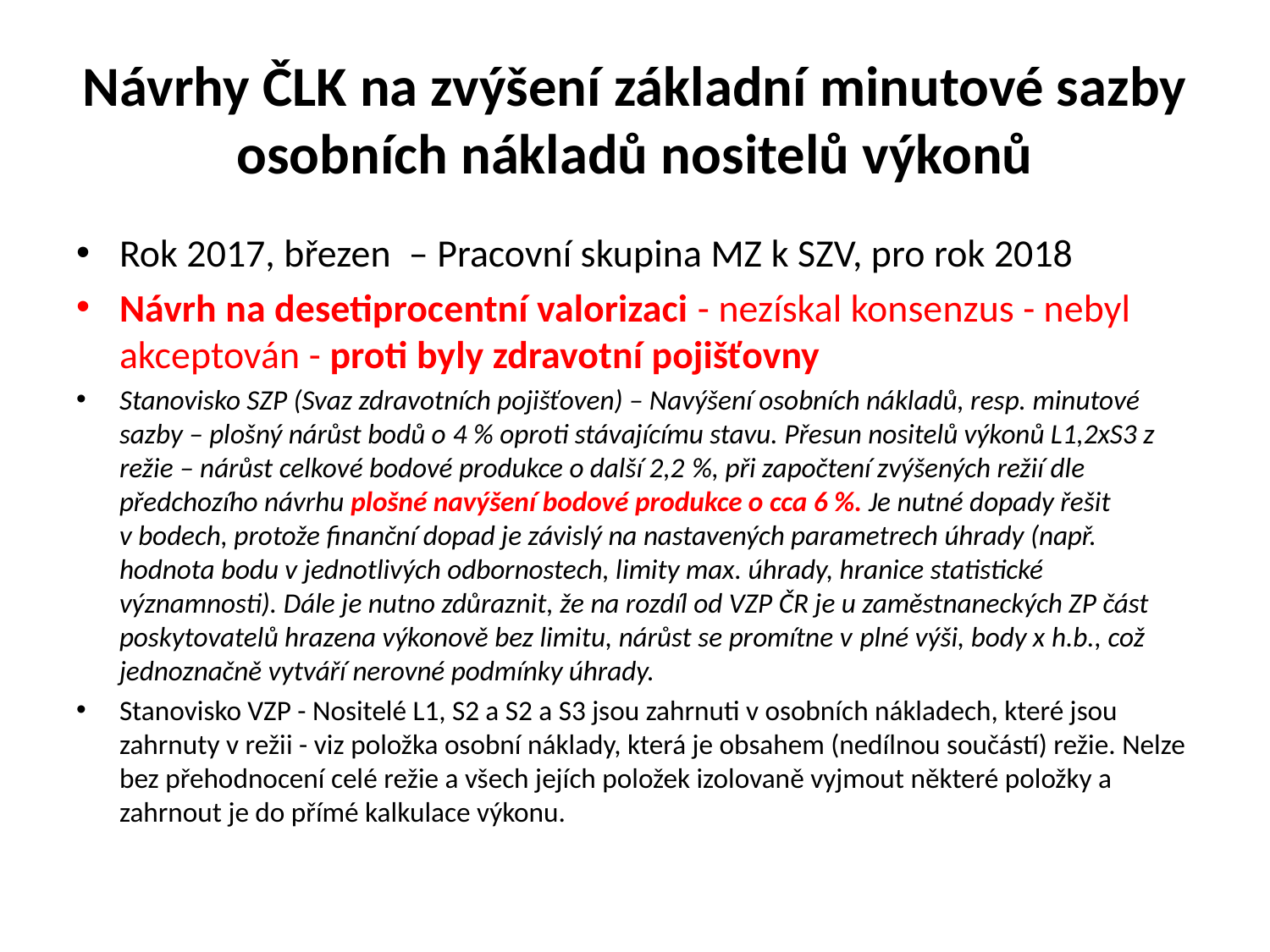

# Návrhy ČLK na zvýšení základní minutové sazby osobních nákladů nositelů výkonů
Rok 2017, březen  – Pracovní skupina MZ k SZV, pro rok 2018
Návrh na desetiprocentní valorizaci - nezískal konsenzus - nebyl akceptován - proti byly zdravotní pojišťovny
Stanovisko SZP (Svaz zdravotních pojišťoven) – Navýšení osobních nákladů, resp. minutové sazby – plošný nárůst bodů o 4 % oproti stávajícímu stavu. Přesun nositelů výkonů L1,2xS3 z režie – nárůst celkové bodové produkce o další 2,2 %, při započtení zvýšených režií dle předchozího návrhu plošné navýšení bodové produkce o cca 6 %. Je nutné dopady řešit v bodech, protože finanční dopad je závislý na nastavených parametrech úhrady (např. hodnota bodu v jednotlivých odbornostech, limity max. úhrady, hranice statistické významnosti). Dále je nutno zdůraznit, že na rozdíl od VZP ČR je u zaměstnaneckých ZP část poskytovatelů hrazena výkonově bez limitu, nárůst se promítne v plné výši, body x h.b., což jednoznačně vytváří nerovné podmínky úhrady.
Stanovisko VZP - Nositelé L1, S2 a S2 a S3 jsou zahrnuti v osobních nákladech, které jsou zahrnuty v režii - viz položka osobní náklady, která je obsahem (nedílnou součástí) režie. Nelze bez přehodnocení celé režie a všech jejích položek izolovaně vyjmout některé položky a zahrnout je do přímé kalkulace výkonu.